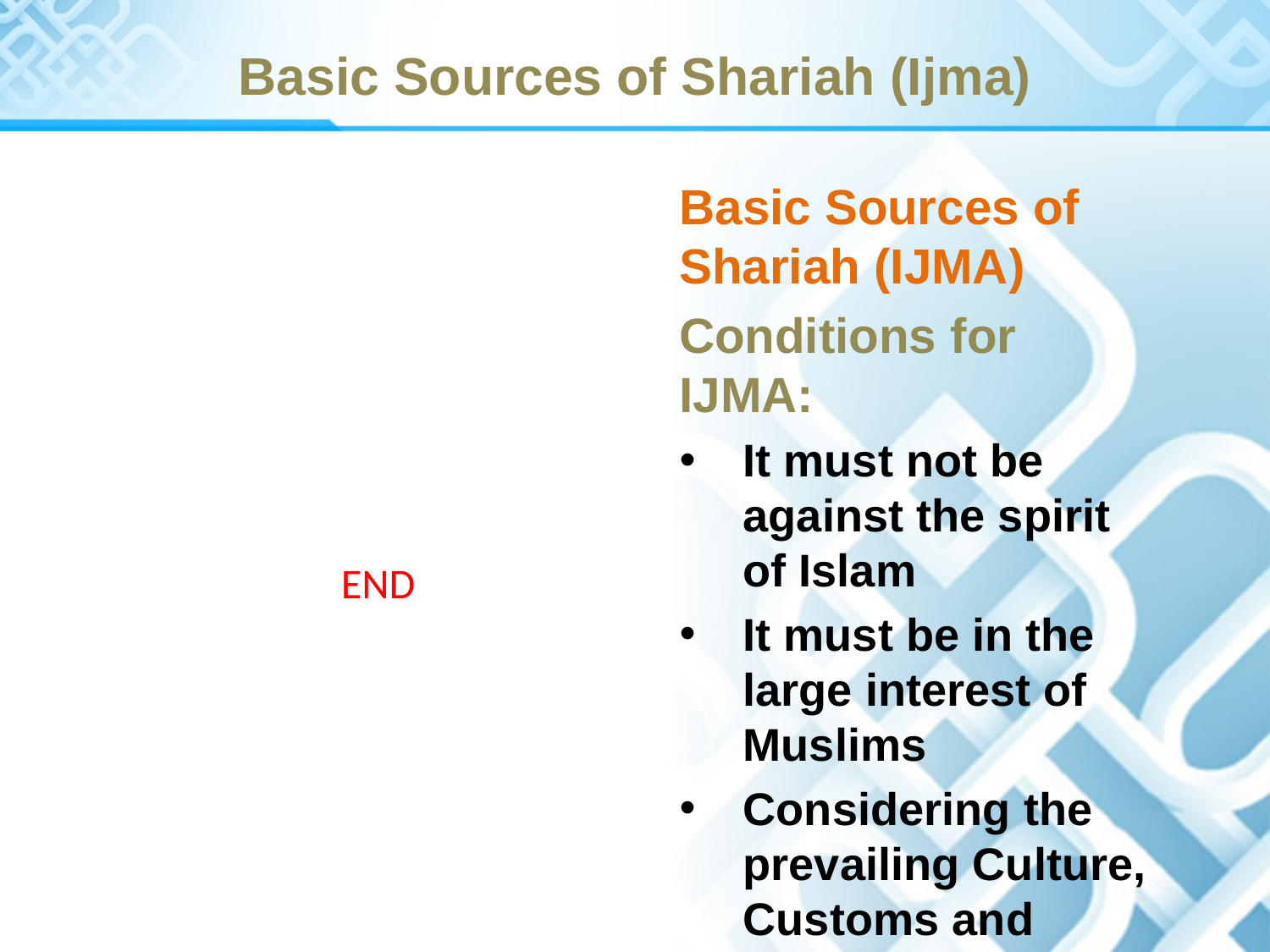

Basic Sources of Shariah (Ijma)
Basic Sources of Shariah (IJMA)
Conditions for IJMA:
It must not be against the spirit of Islam
It must be in the large interest of Muslims
Considering the prevailing Culture, Customs and Traditions

END